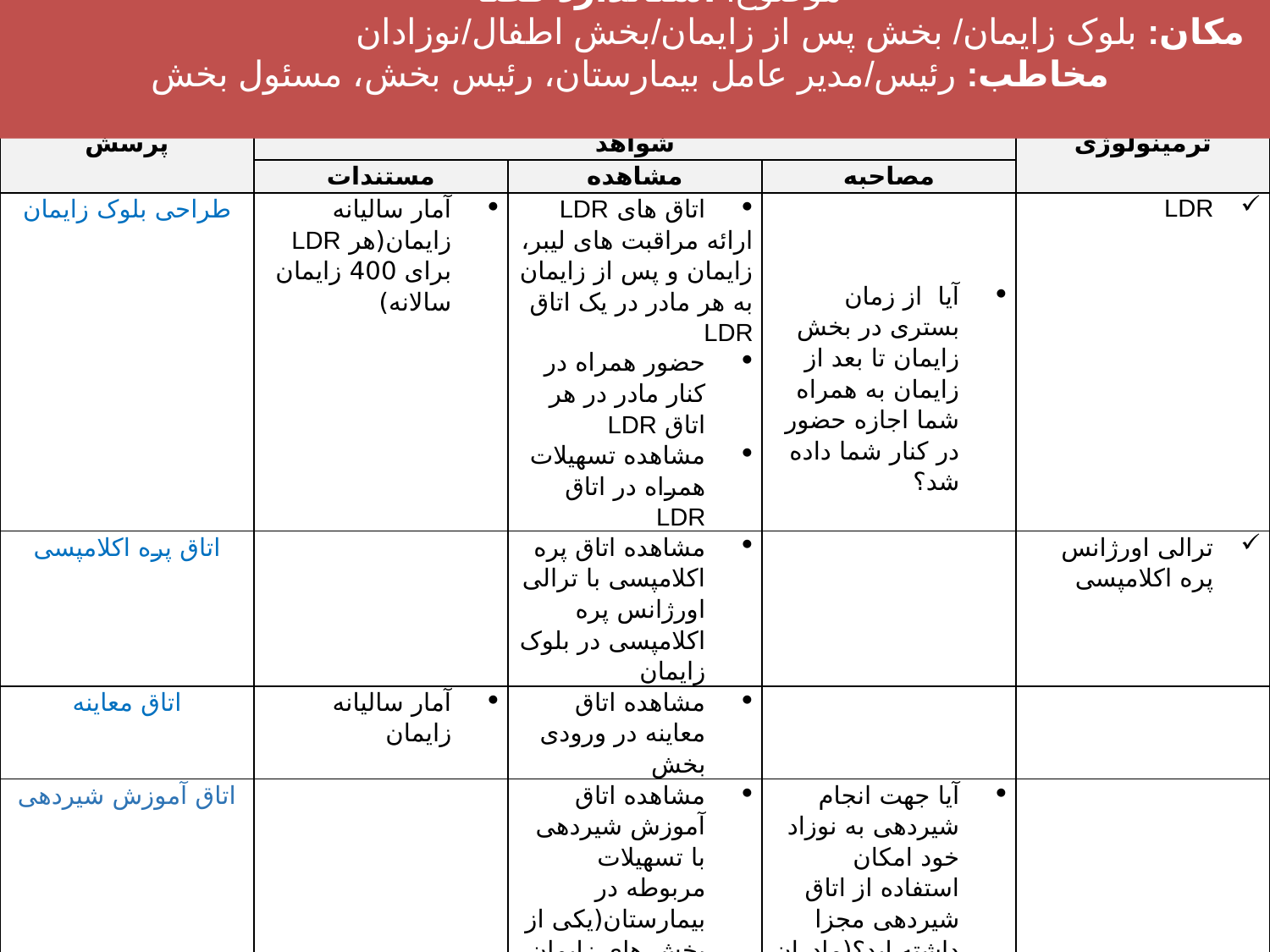

# موضوع: استاندارد فضا مکان: بلوک زایمان/ بخش پس از زایمان/بخش اطفال/نوزادان مخاطب: رئیس/مدیر عامل بیمارستان، رئیس بخش، مسئول بخش

| پرسش | شواهد |  |  | ترمینولوژی |
| --- | --- | --- | --- | --- |
|  | مستندات | مشاهده | مصاحبه |  |
| طراحی بلوک زایمان | آمار سالیانه زایمان(هر LDR برای 400 زایمان سالانه) | اتاق های LDR ارائه مراقبت های لیبر، زایمان و پس از زایمان به هر مادر در یک اتاق LDR حضور همراه در کنار مادر در هر اتاق LDR مشاهده تسهیلات همراه در اتاق LDR | آیا از زمان بستری در بخش زایمان تا بعد از زایمان به همراه شما اجازه حضور در کنار شما داده شد؟ | LDR |
| اتاق پره اکلامپسی |  | مشاهده اتاق پره اکلامپسی با ترالی اورژانس پره اکلامپسی در بلوک زایمان |  | ترالی اورژانس پره اکلامپسی |
| اتاق معاینه | آمار سالیانه زایمان | مشاهده اتاق معاینه در ورودی بخش |  |  |
| اتاق آموزش شیردهی |  | مشاهده اتاق آموزش شیردهی با تسهیلات مربوطه در بیمارستان(یکی از بخش های زایمان، زنان، نوزادان، اطفال، NICU مشاهده وسایل کمکی شیردهی ایمن در هر بخش یصورت مجزا | آیا جهت انجام شیردهی به نوزاد خود امکان استفاده از اتاق شیردهی مجزا داشته اید؟(مادران شیرده) آیا امکانات موجود در اتاق سالم و کافی است؟ |  |